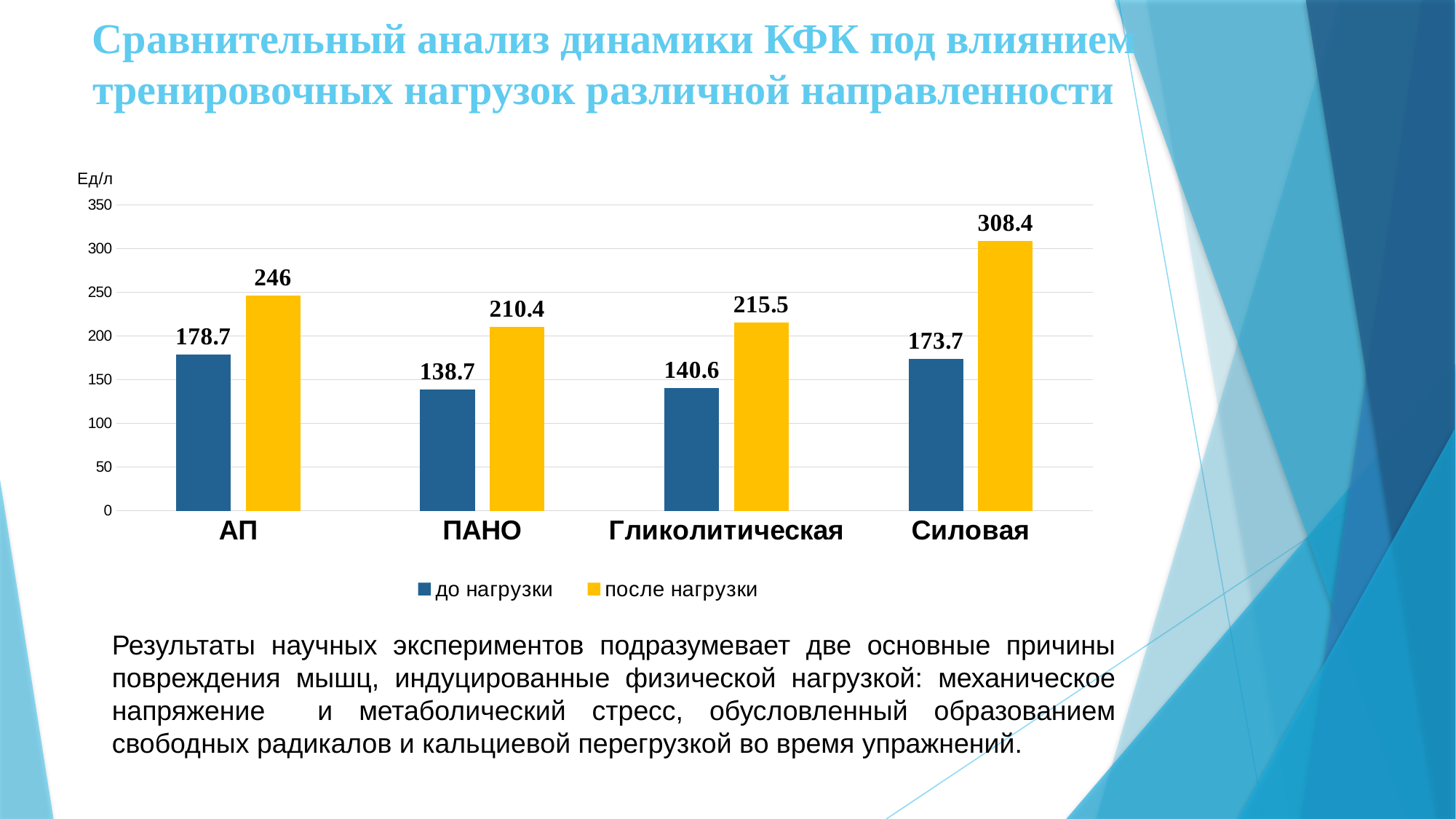

# Сравнительный анализ динамики КФК под влиянием тренировочных нагрузок различной направленности

### Chart

| Category | до нагрузки | после нагрузки |
|---|---|---|
| АП | 178.7 | 246.0 |
| ПАНО | 138.7 | 210.4 |
| Гликолитическая | 140.6 | 215.5 |
| Силовая | 173.7 | 308.3999999999999 |
Результаты научных экспериментов подразумевает две основные причины повреждения мышц, индуцированные физической нагрузкой: механическое напряжение  и метаболический стресс, обусловленный образованием свободных радикалов и кальциевой перегрузкой во время упражнений.